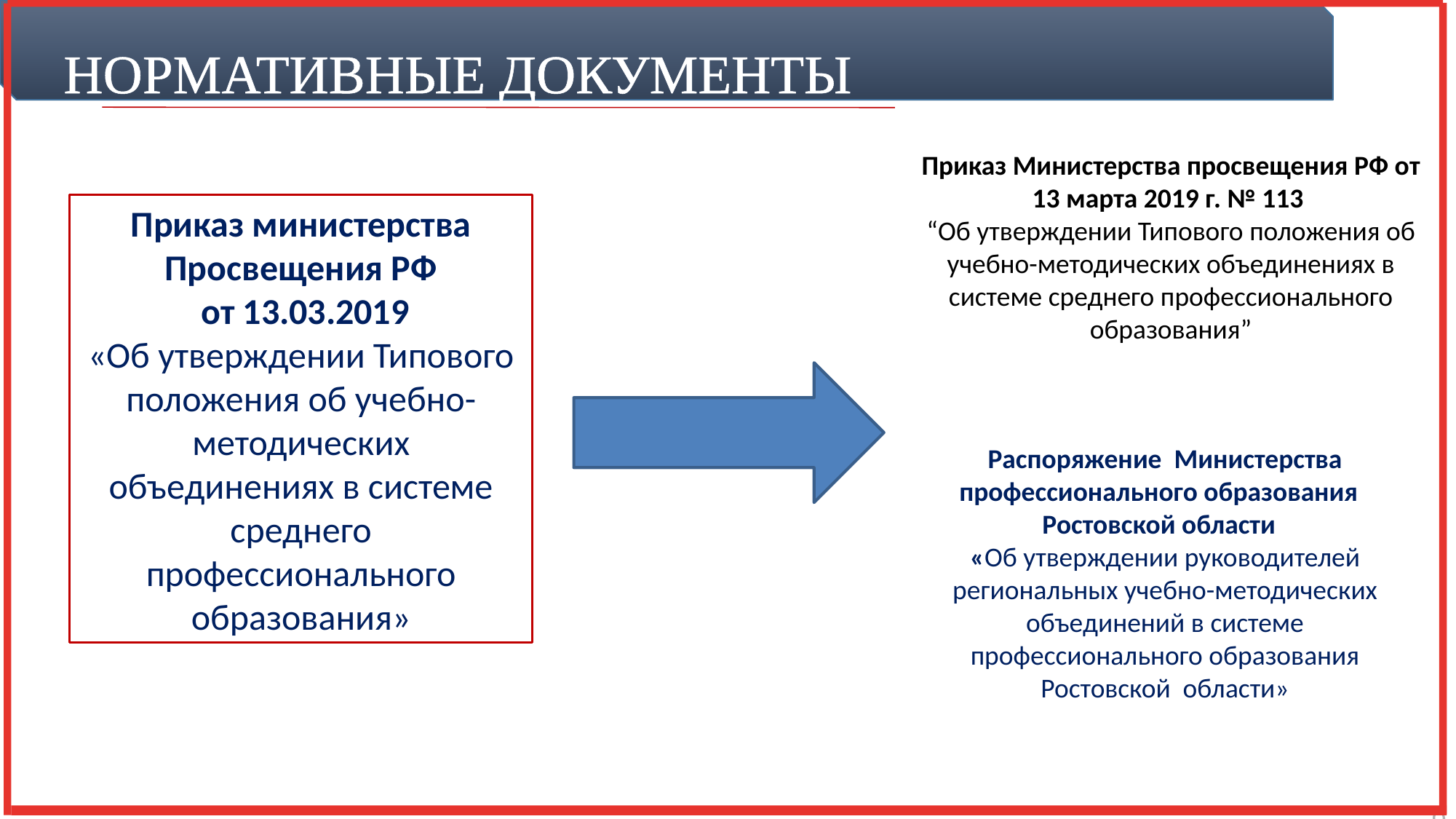

# НОРМАТИВНЫЕ ДОКУМЕНТЫ

Приказ Министерства просвещения РФ от 13 марта 2019 г. № 113
“Об утверждении Типового положения об учебно-методических объединениях в системе среднего профессионального образования”
Приказ министерства Просвещения РФ
 от 13.03.2019
«Об утверждении Типового положения об учебно-методических объединениях в системе среднего профессионального образования»

Распоряжение  Министерства профессионального образования   Ростовской области
«Об утверждении руководителей региональных учебно-методических объединений в системе профессионального образования Ростовской  области»

9